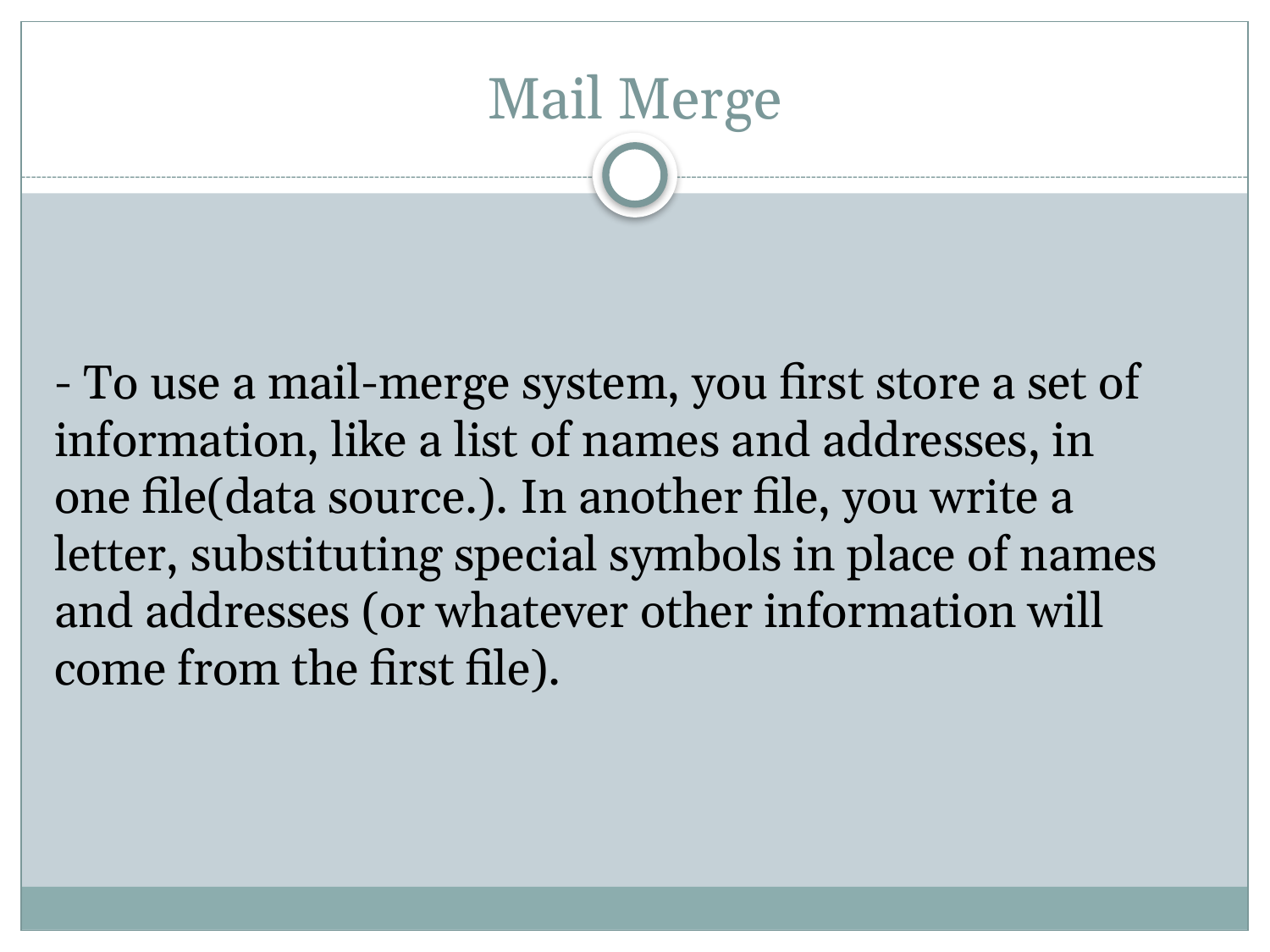

# Mail Merge

- To use a mail-merge system, you first store a set of information, like a list of names and addresses, in one file(data source.). In another file, you write a letter, substituting special symbols in place of names and addresses (or whatever other information will come from the first file).